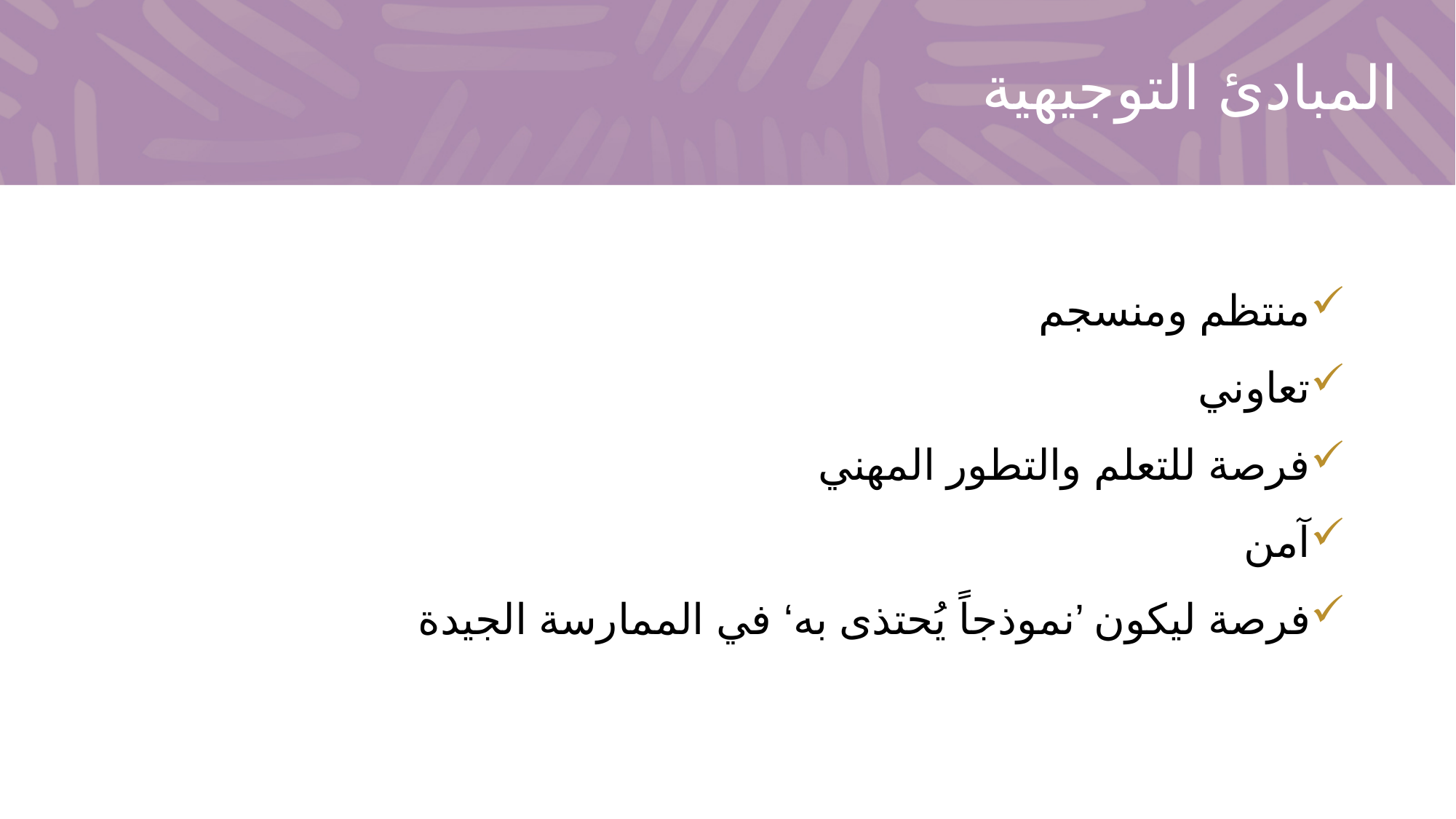

# المبادئ التوجيهية
منتظم ومنسجم
تعاوني
فرصة للتعلم والتطور المهني
آمن
فرصة ليكون ’نموذجاً يُحتذى به‘ في الممارسة الجيدة